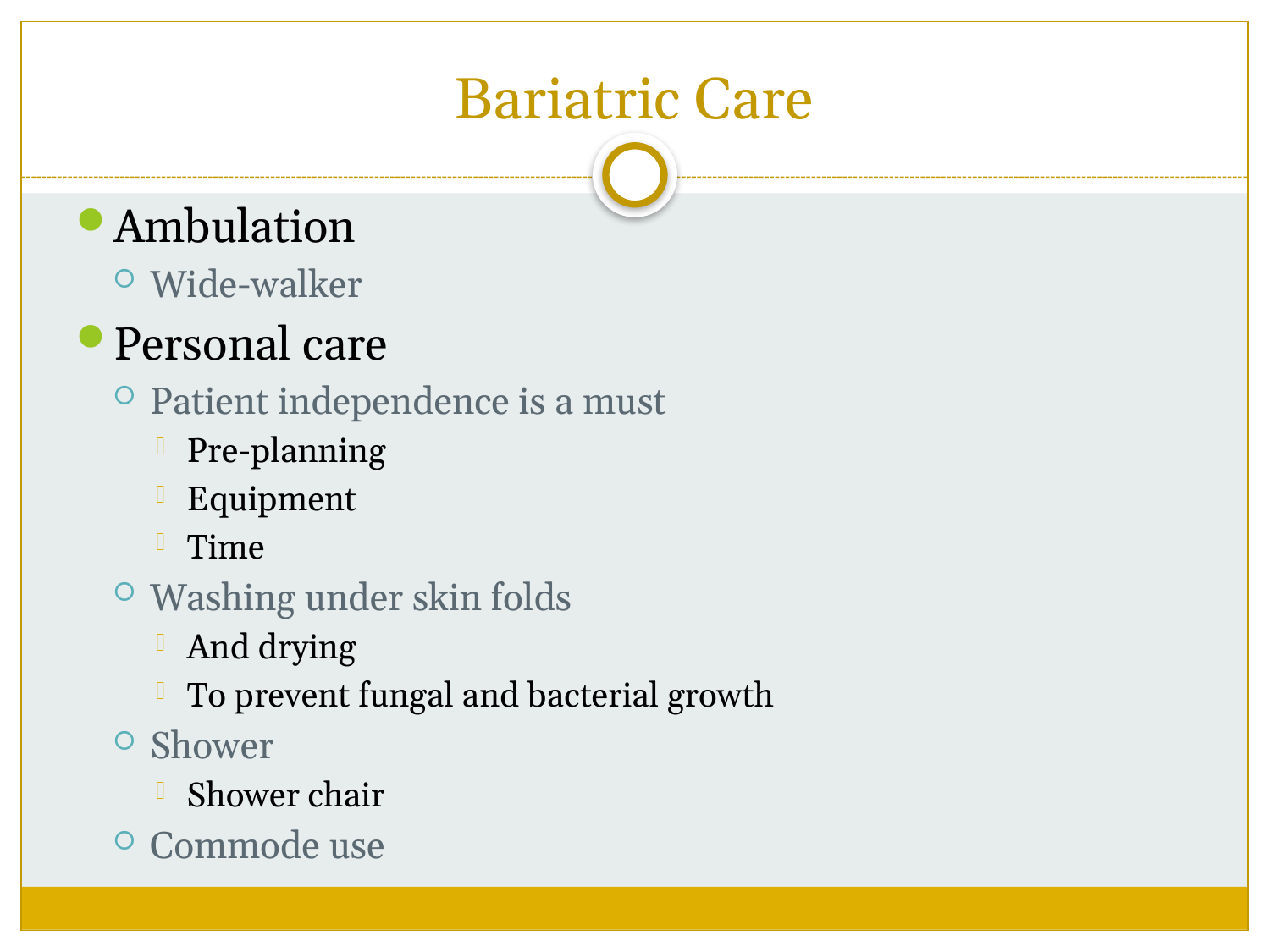

# Bariatric Care
Ambulation
Wide-walker
Personal care
Patient independence is a must
Pre-planning
Equipment
Time
Washing under skin folds
And drying
To prevent fungal and bacterial growth
Shower
Shower chair
Commode use